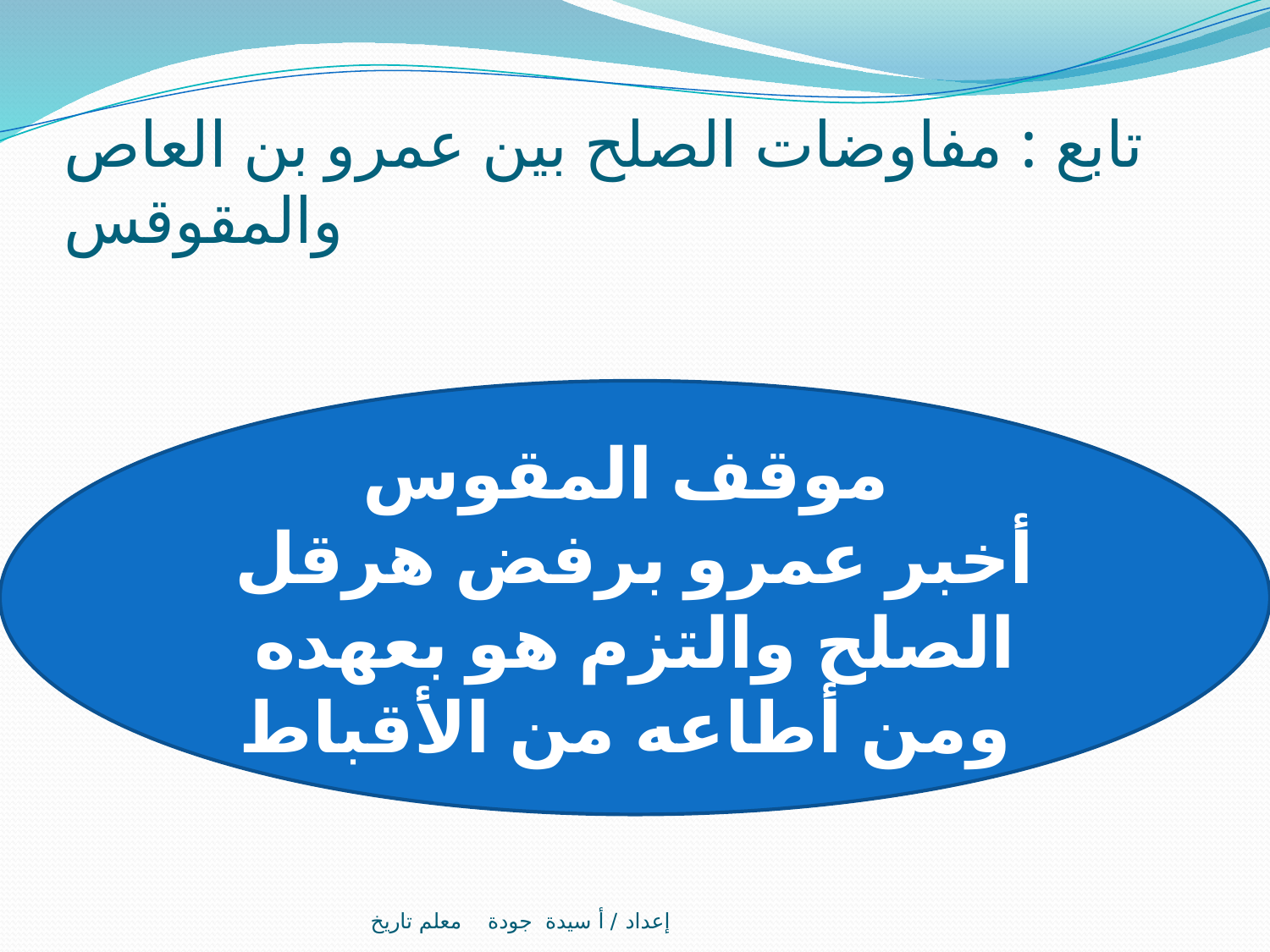

# تابع : مفاوضات الصلح بين عمرو بن العاص والمقوقس
موقف المقوس
أخبر عمرو برفض هرقل الصلح والتزم هو بعهده ومن أطاعه من الأقباط
إعداد / أ سيدة  جودة    معلم تاريخ